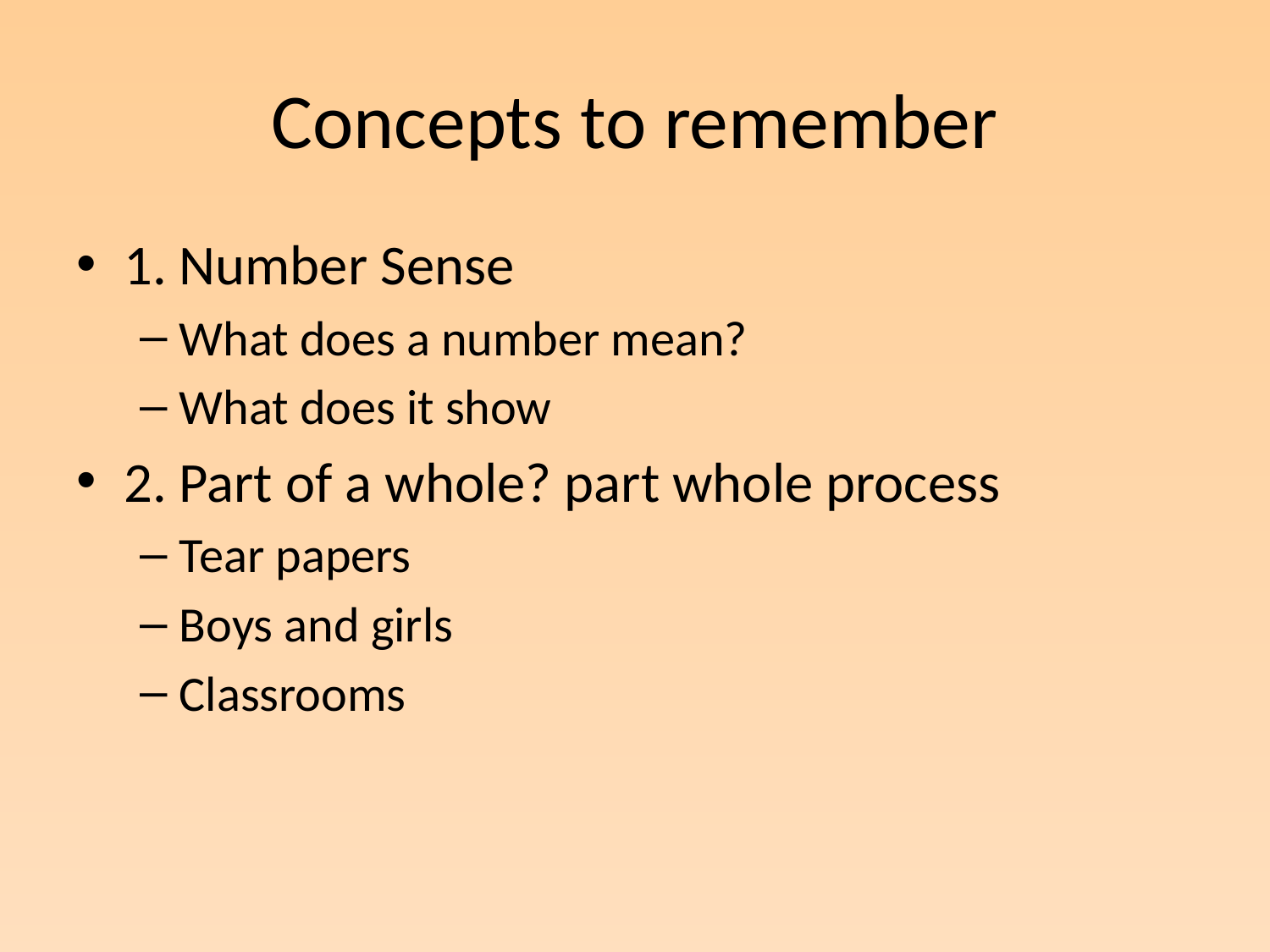

# Concepts to remember
1. Number Sense
What does a number mean?
What does it show
2. Part of a whole? part whole process
Tear papers
Boys and girls
Classrooms